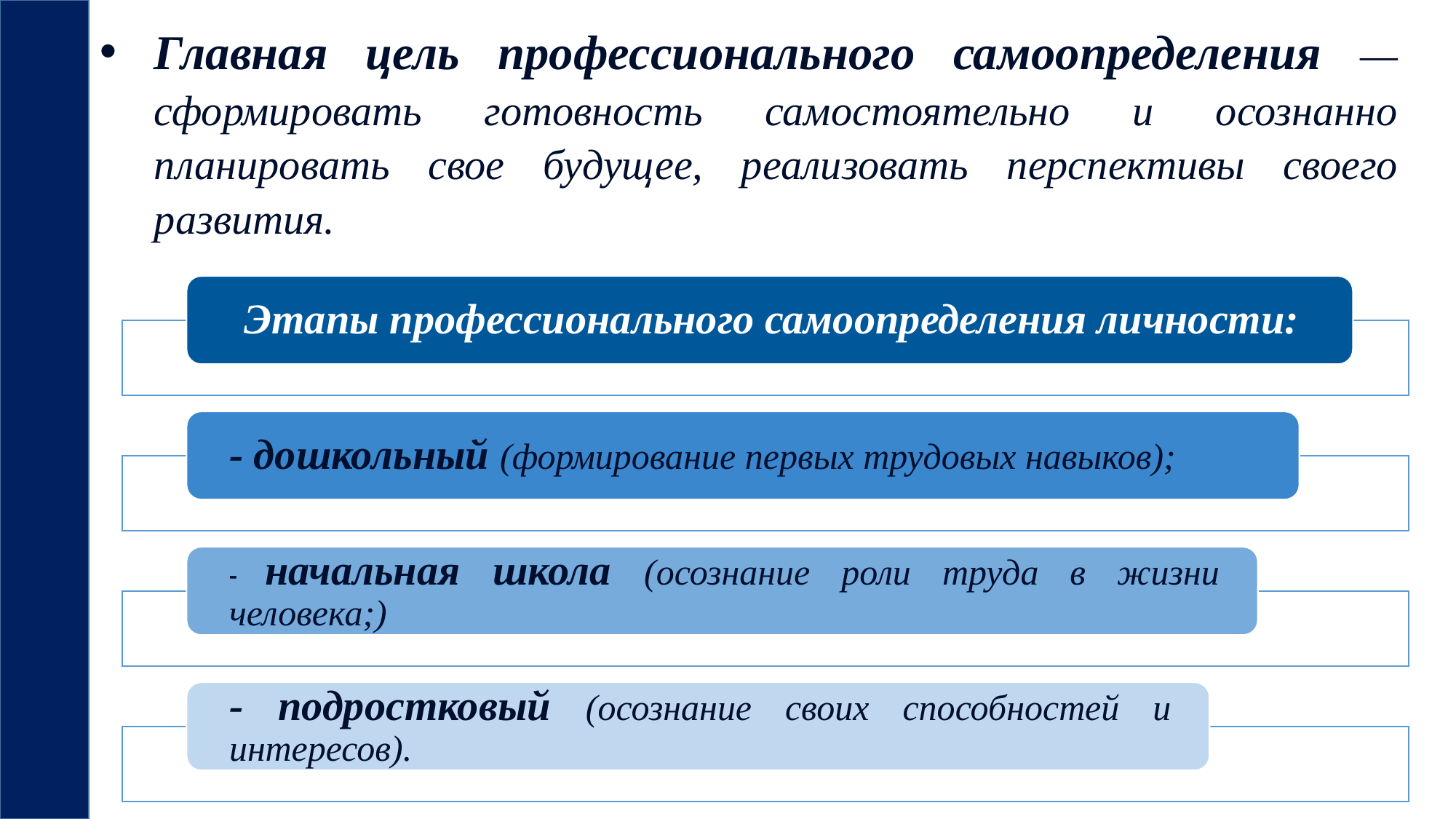

Главная цель профессионального самоопределения — сформировать готовность самостоятельно и осознанно планировать свое будущее, реализовать перспективы своего развития.
Этапы профессионального самоопределения личности:
- дошкольный (формирование первых трудовых навыков);
- начальная школа (осознание роли труда в жизни человека;)
- подростковый (осознание своих способностей и интересов).